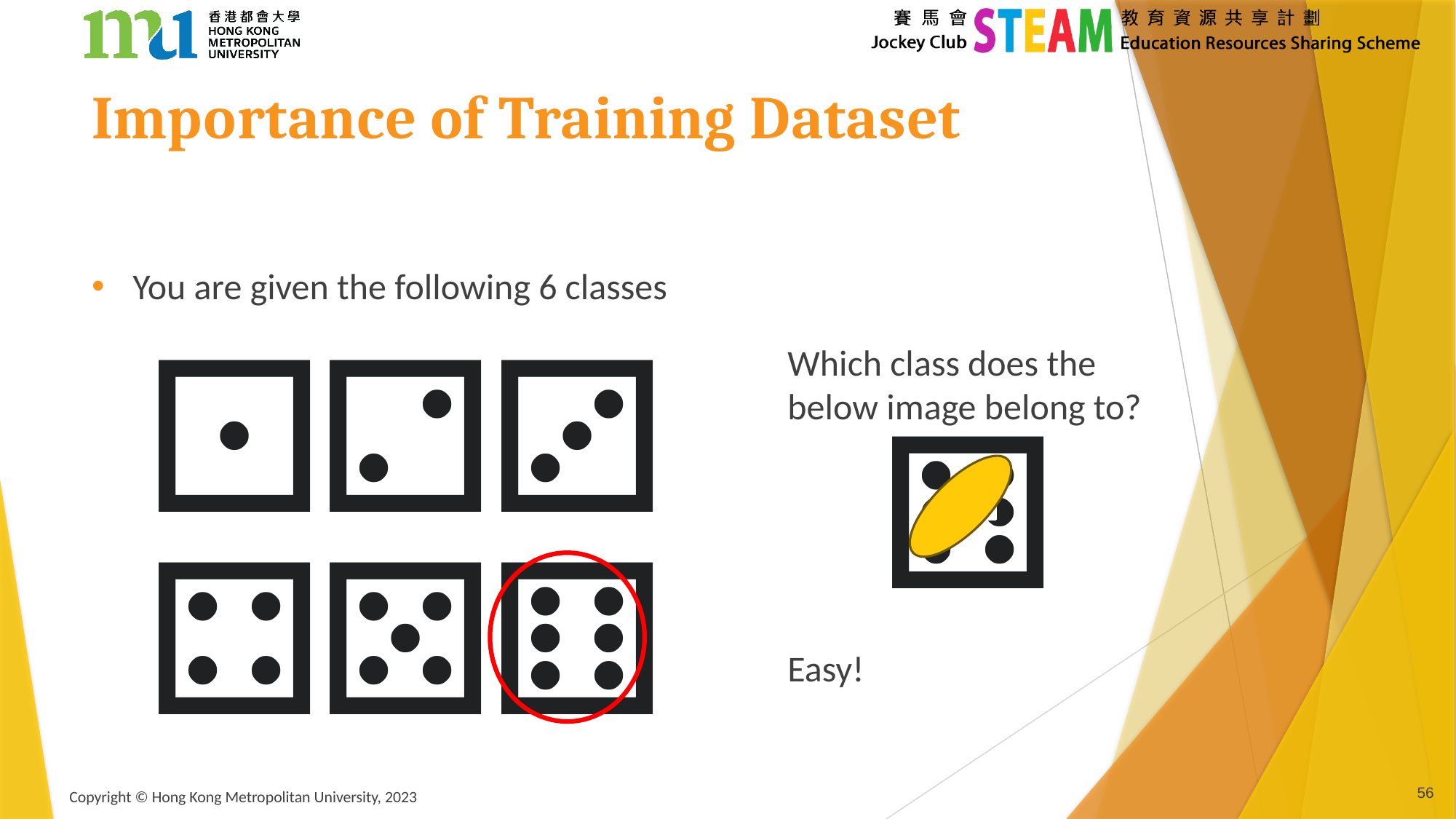

# Importance of Training Dataset
You are given the following 6 classes
⚀
⚁
⚂
Which class does the below image belong to?
⚅

⚃
⚄
⚅

Easy!
56